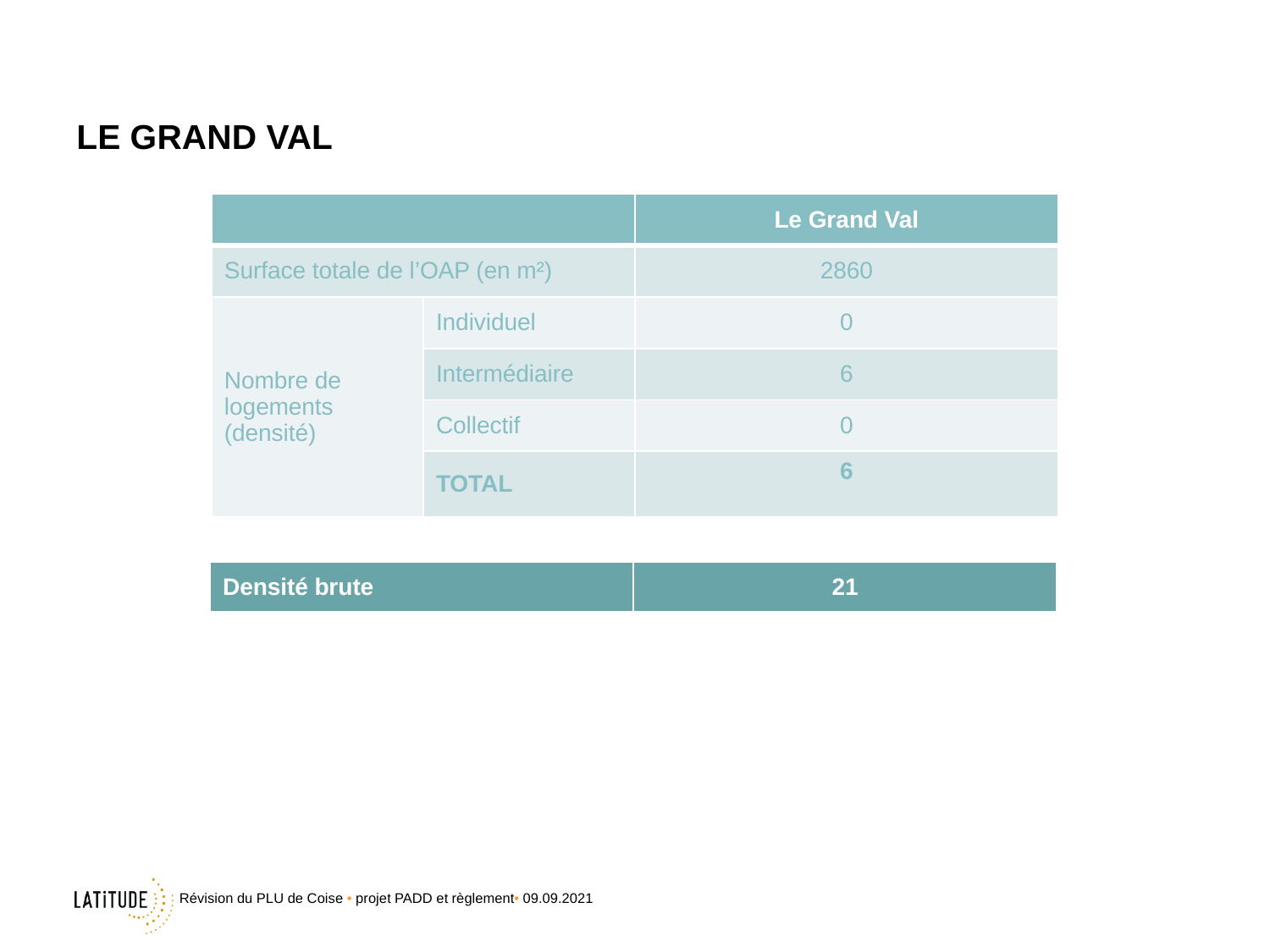

# Le grand Val
|  |  | Le Grand Val |
| --- | --- | --- |
| Surface totale de l’OAP (en m²) |  | 2860 |
| Nombre de logements (densité) | Individuel | 0 |
|  | Intermédiaire | 6 |
|  | Collectif | 0 |
|  | TOTAL | 6 |
| Densité brute | 21 |
| --- | --- |